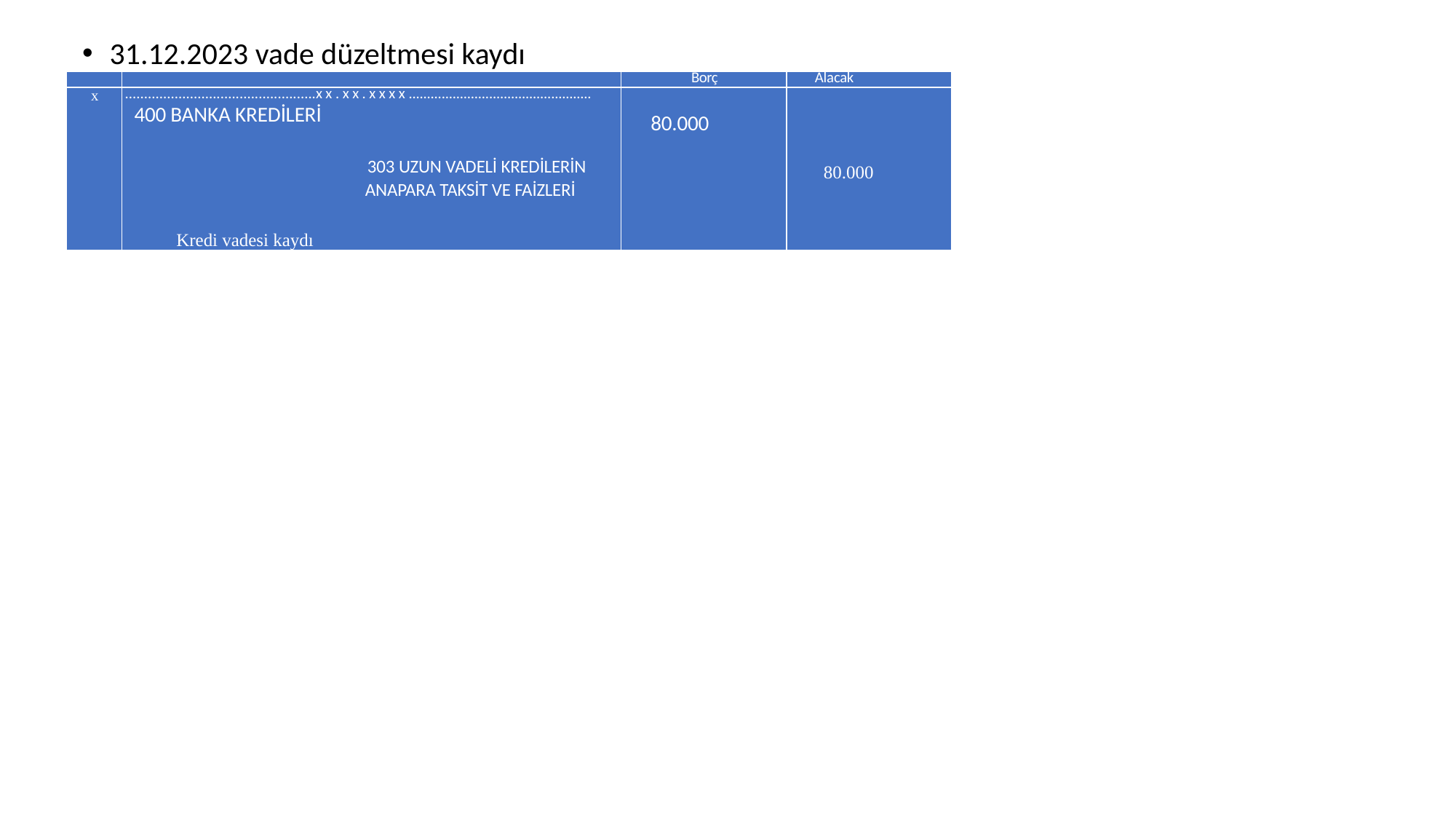

31.12.2023 vade düzeltmesi kaydı

|  |  | Borç | Alacak |
| --- | --- | --- | --- |
| x | ..................................................xx.xx.xxxx.................................................. 400 BANKA KREDİLERİ 303 UZUN VADELİ KREDİLERİN ANAPARA TAKSİT VE FAİZLERİ Kredi vadesi kaydı | 80.000 | 80.000 |